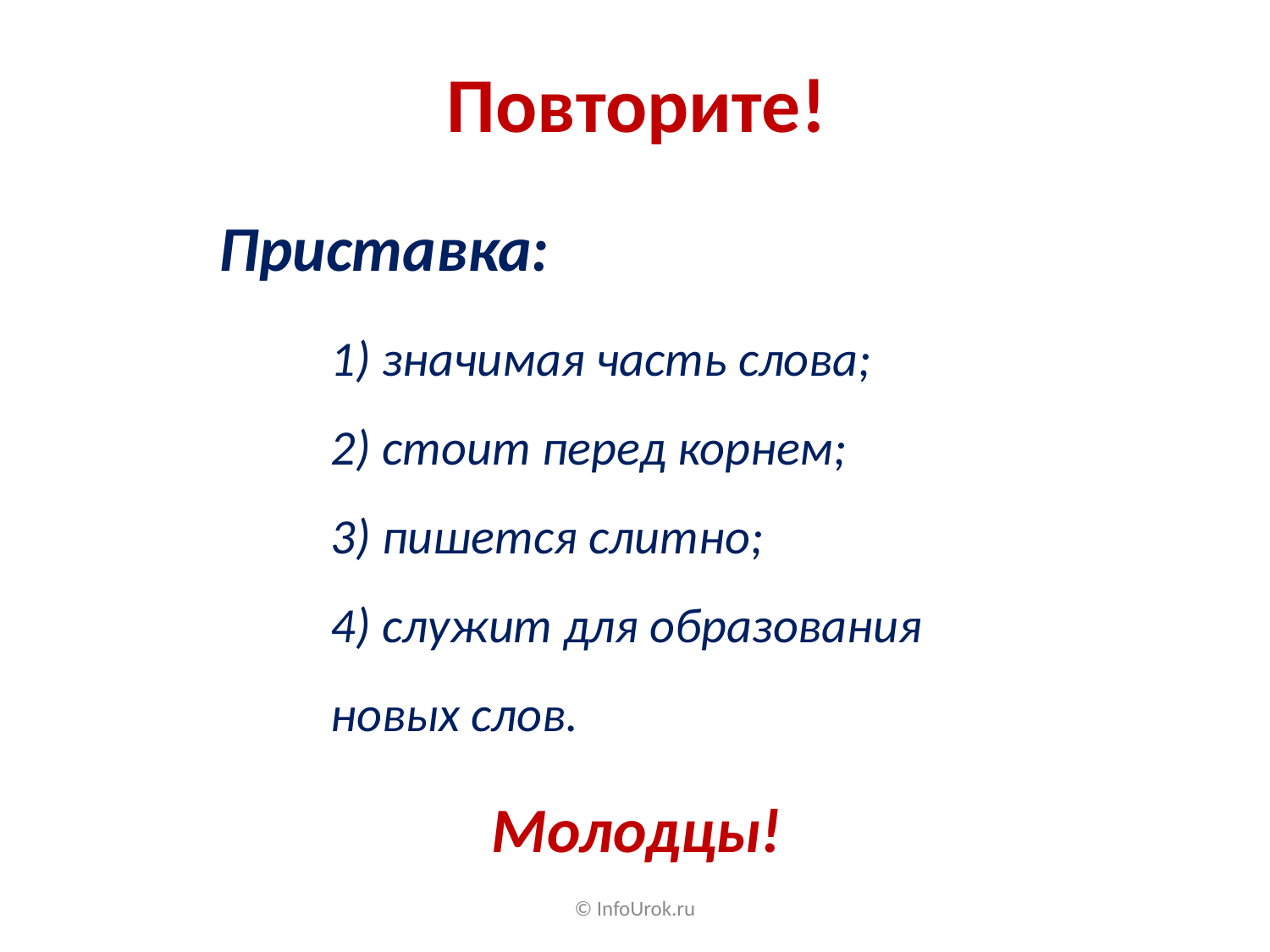

Повторите!
Приставка:
1) значимая часть слова;
2) стоит перед корнем;
3) пишется слитно;
4) служит для образования новых слов.
Молодцы!
© InfoUrok.ru